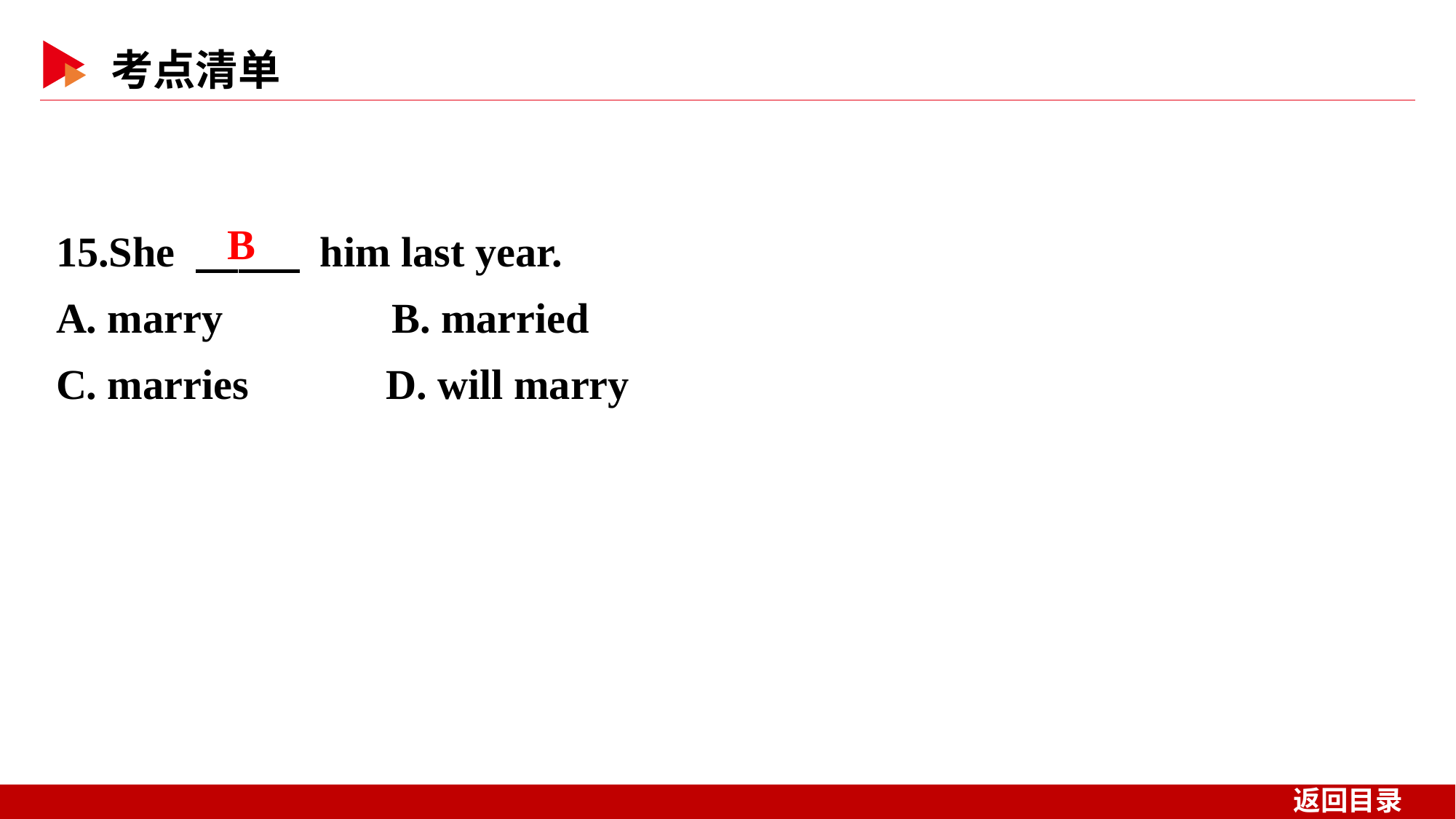

15.She 　  　 him last year.
A. marry                B. married
C. marries             D. will marry
B